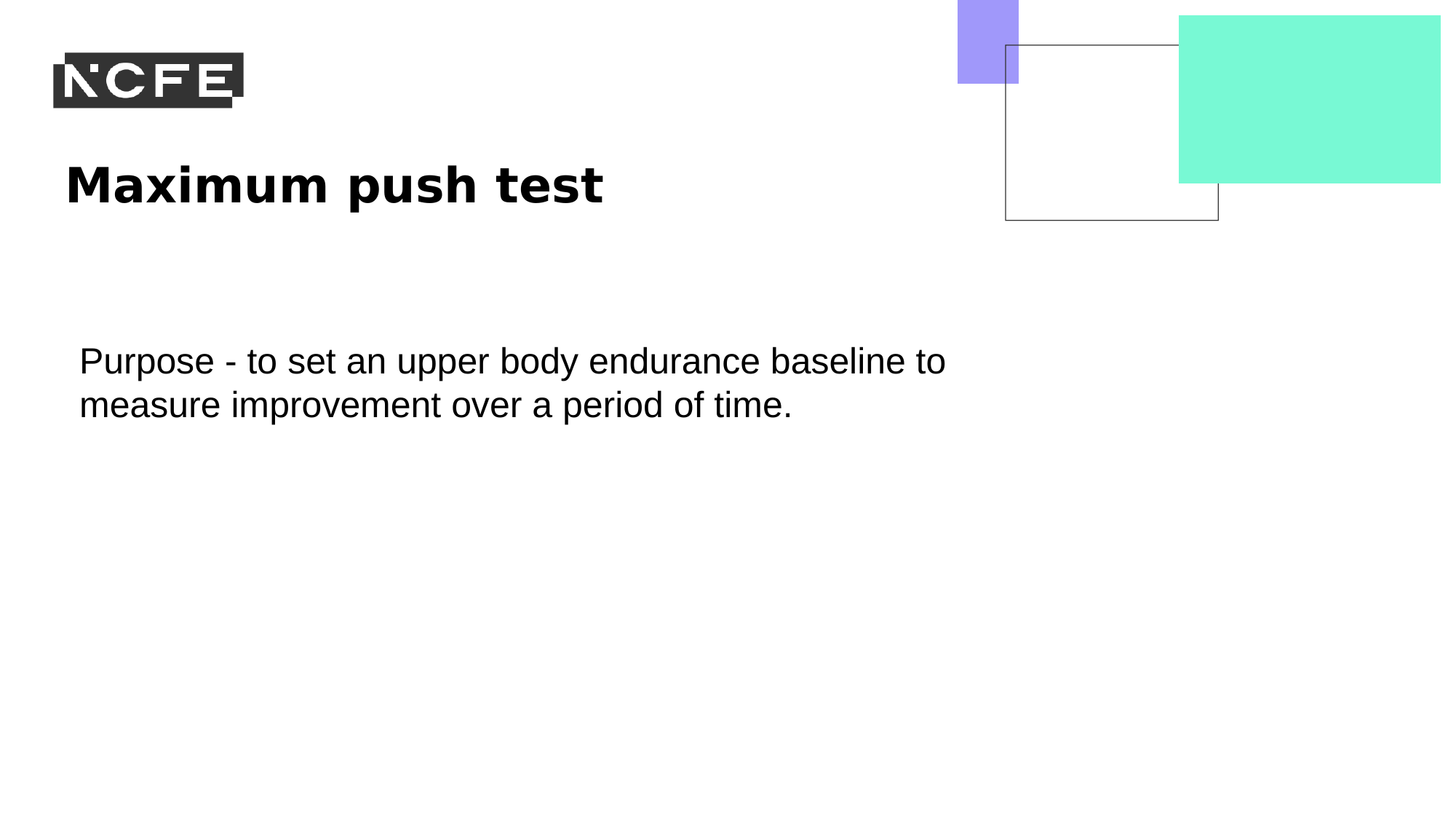

Maximum push test

Purpose - to set an upper body endurance baseline to measure improvement over a period of time.